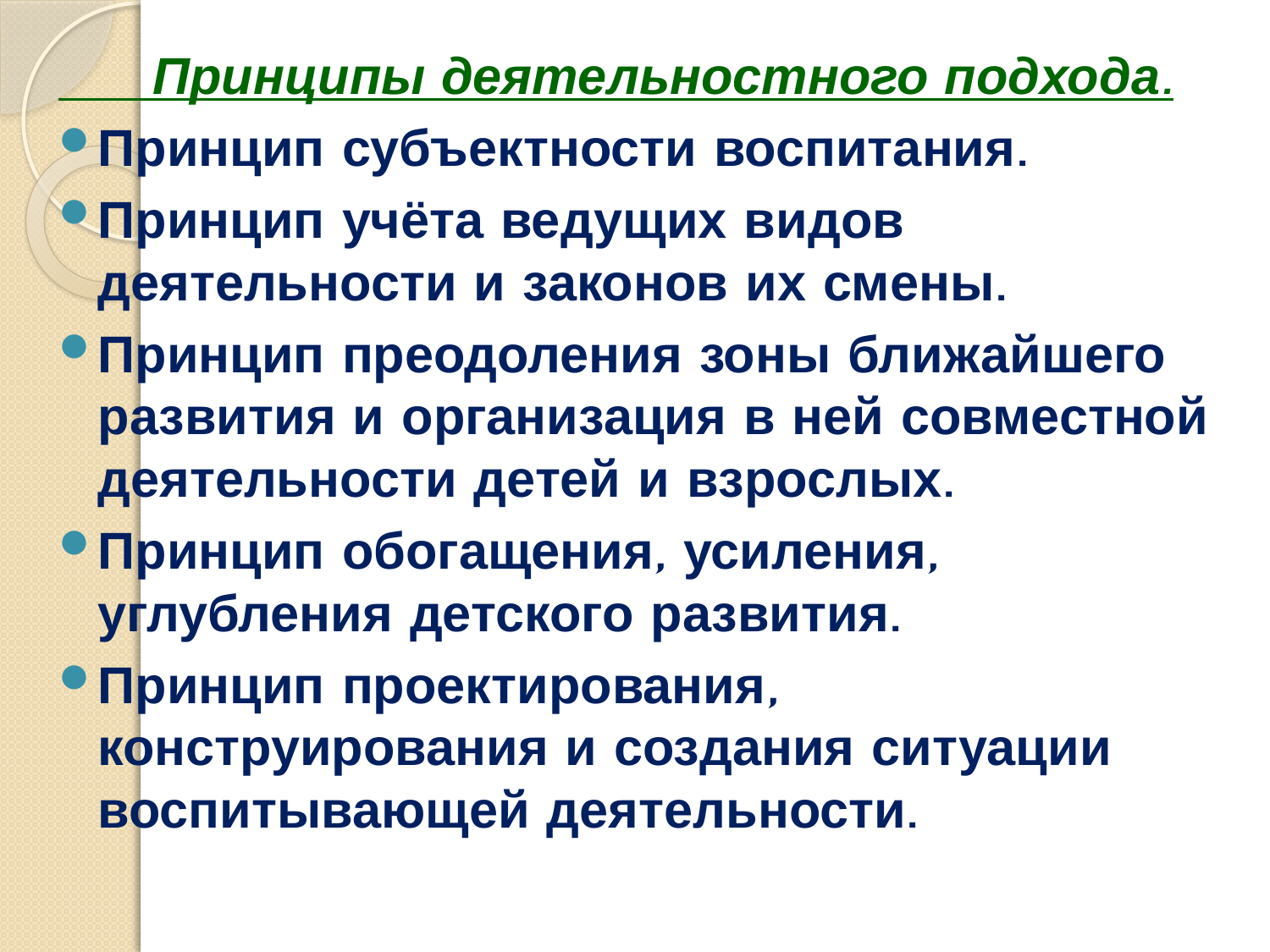

Принципы деятельностного подхода.
Принцип субъектности воспитания.
Принцип учёта ведущих видов деятельности и законов их смены.
Принцип преодоления зоны ближайшего развития и организация в ней совместной деятельности детей и взрослых.
Принцип обогащения, усиления, углубления детского развития.
Принцип проектирования, конструирования и создания ситуации воспитывающей деятельности.